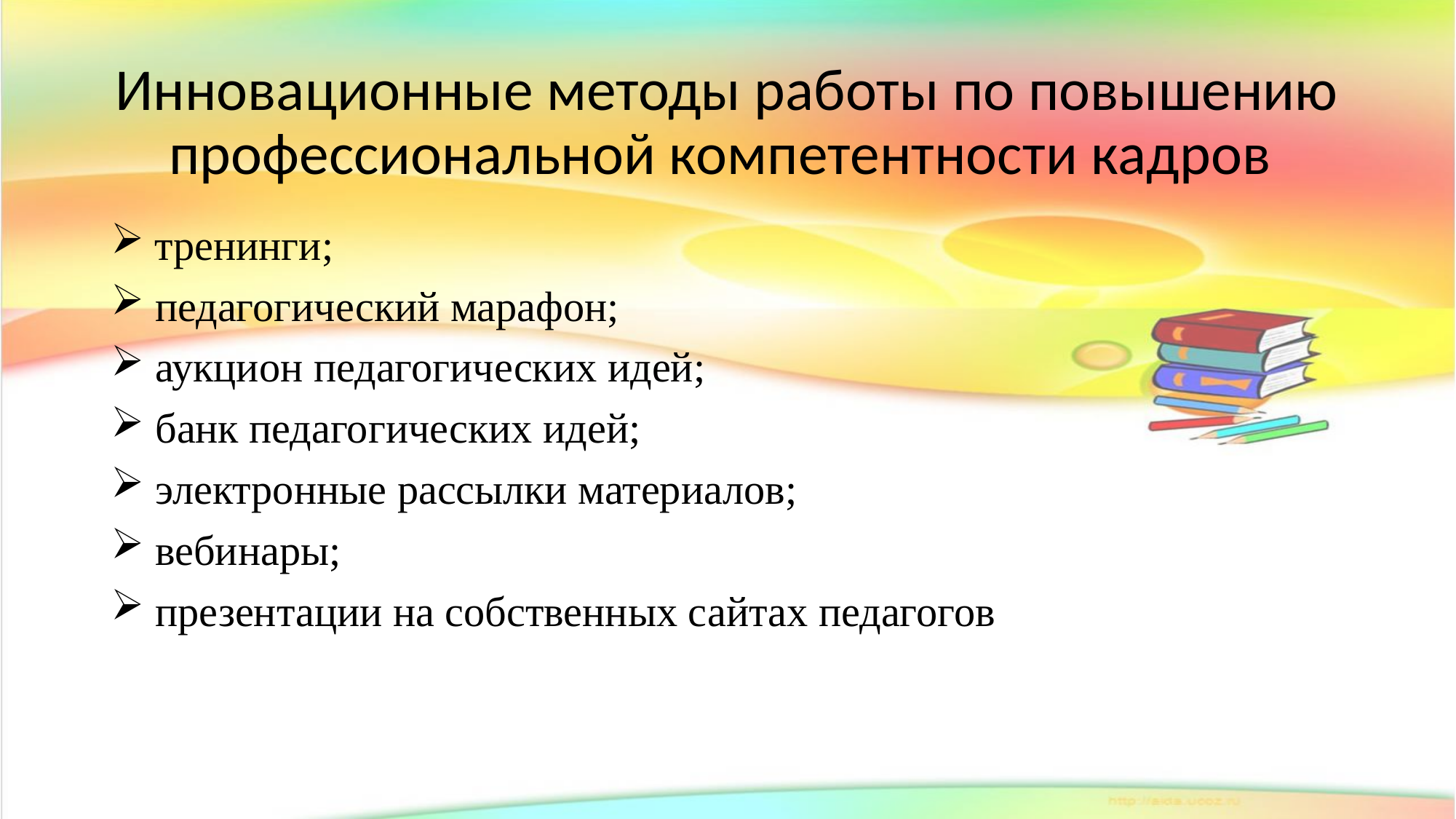

# Инновационные методы работы по повышению профессиональной компетентности кадров
 тренинги;
 педагогический марафон;
 аукцион педагогических идей;
 банк педагогических идей;
 электронные рассылки материалов;
 вебинары;
 презентации на собственных сайтах педагогов